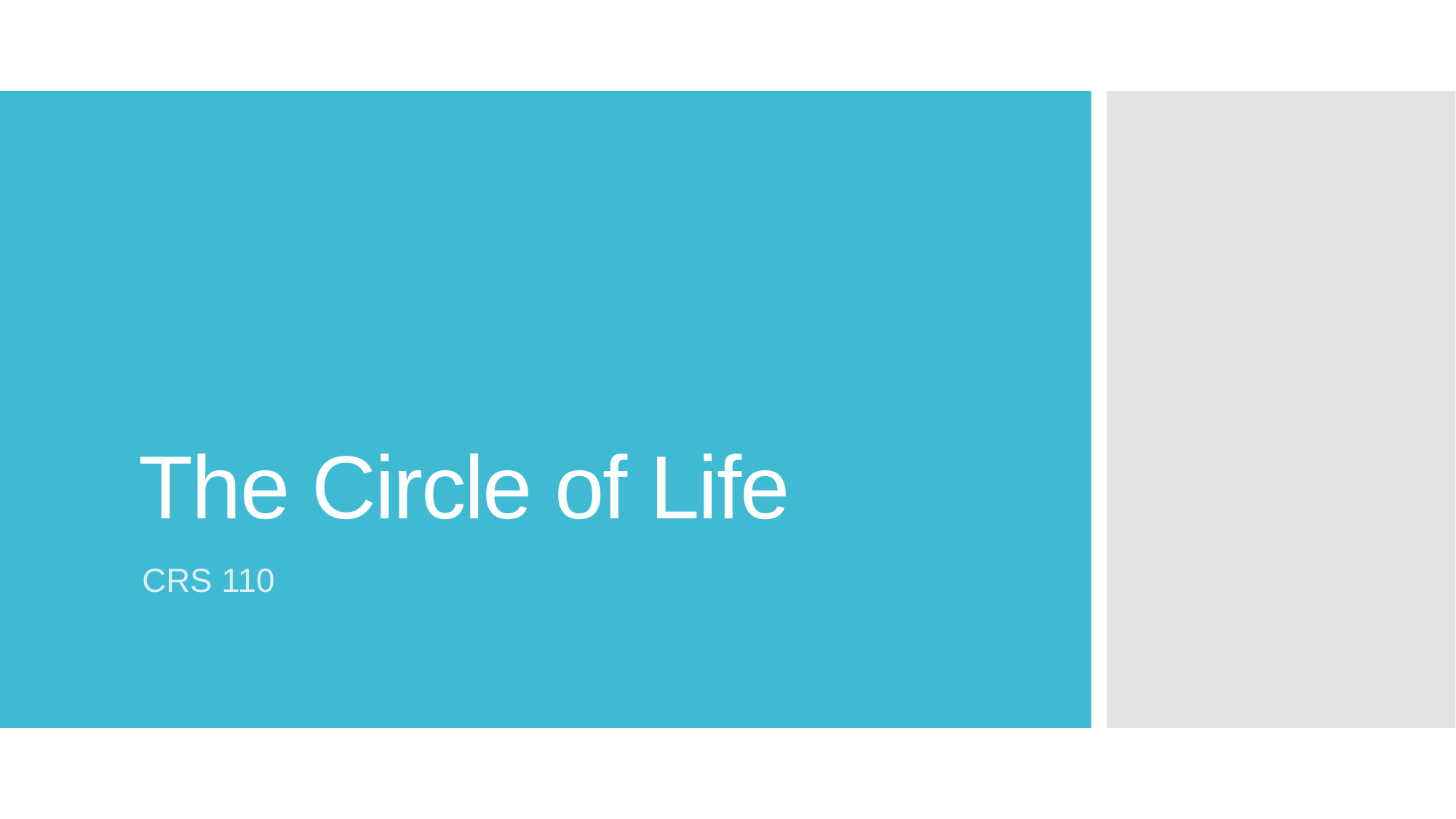

# The Circle of Life
CRS 110